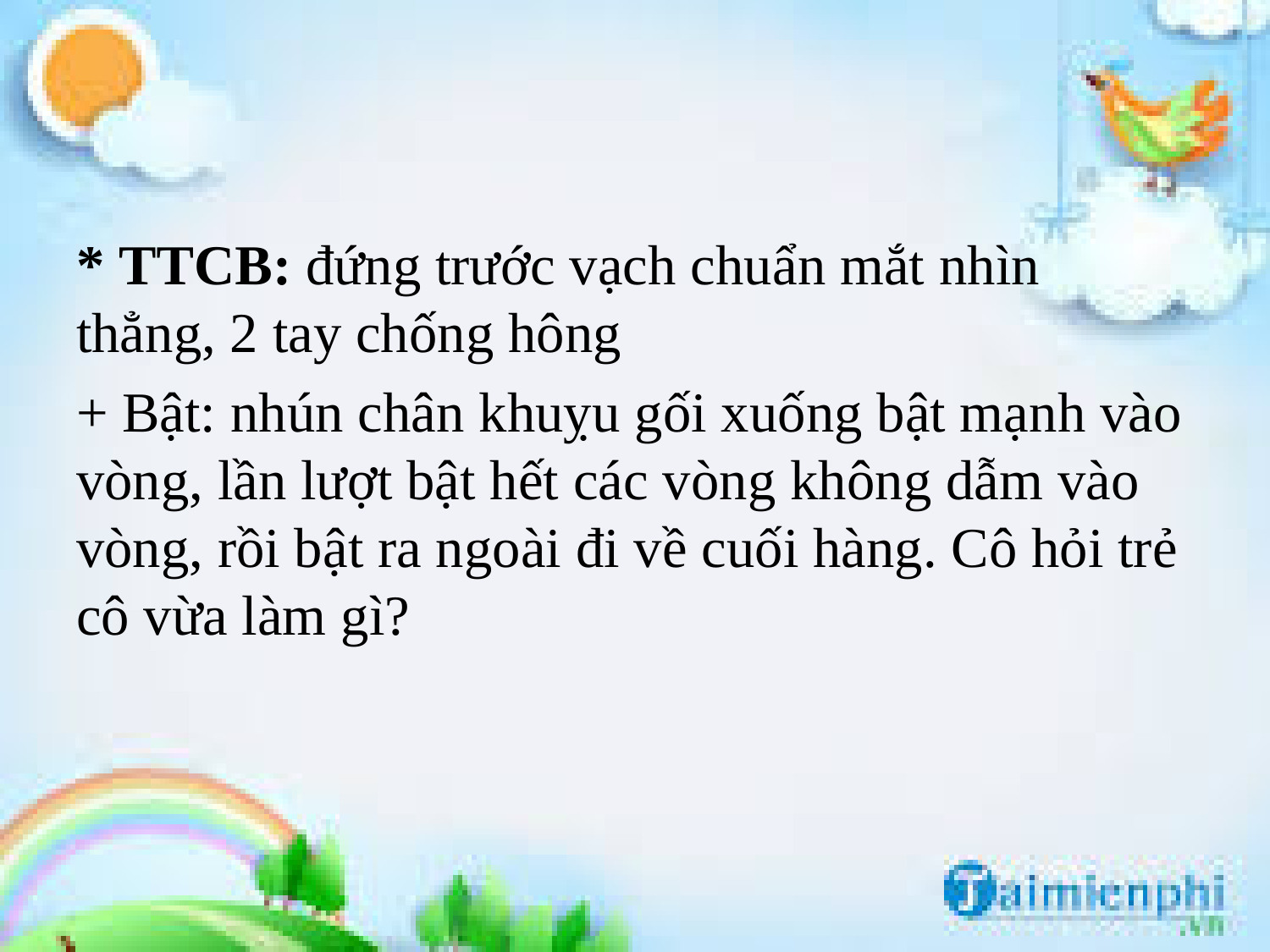

* TTCB: đứng trước vạch chuẩn mắt nhìn thẳng, 2 tay chống hông
+ Bật: nhún chân khuỵu gối xuống bật mạnh vào vòng, lần lượt bật hết các vòng không dẫm vào vòng, rồi bật ra ngoài đi về cuối hàng. Cô hỏi trẻ cô vừa làm gì?